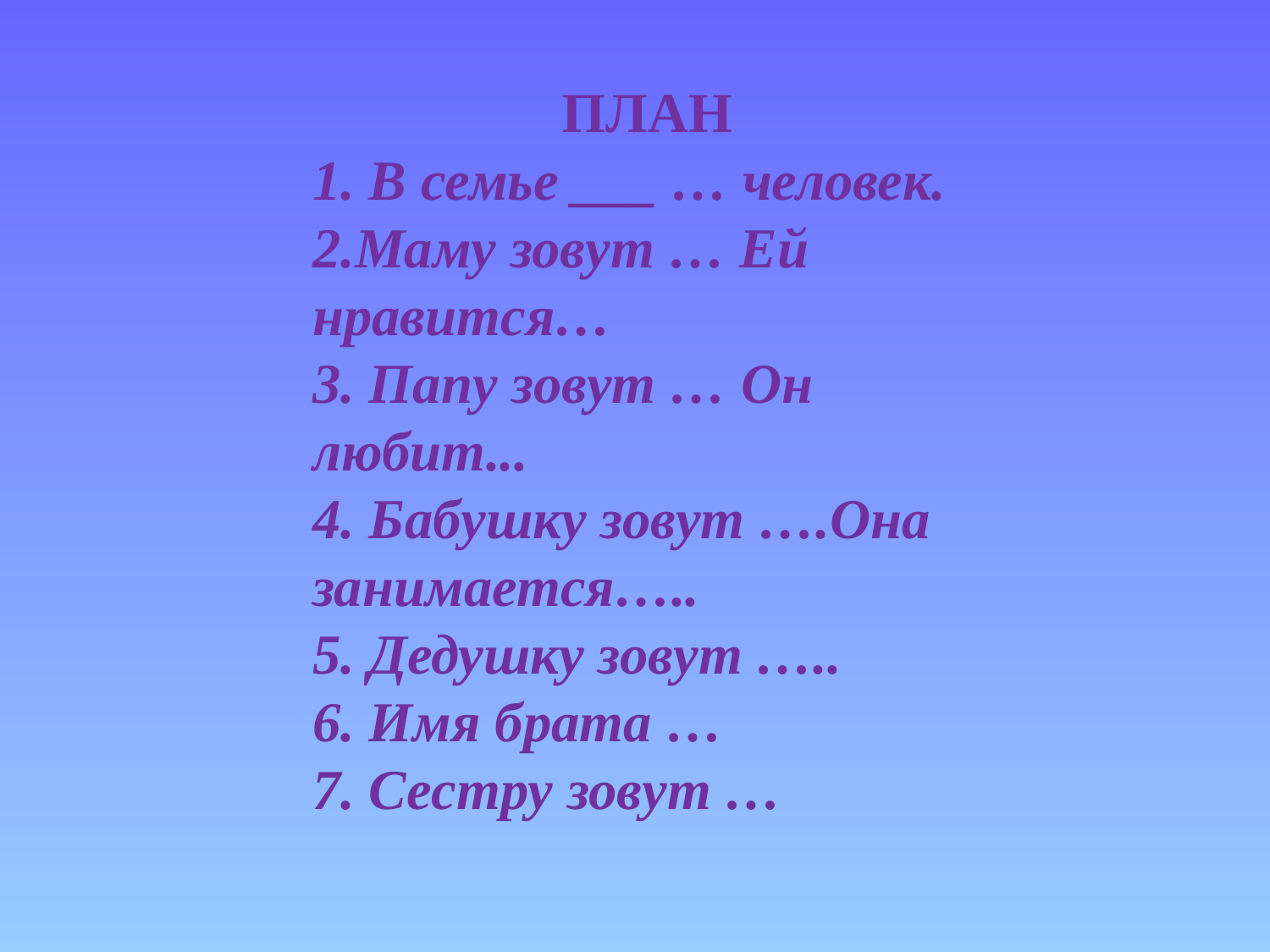

ПЛАН
1. В семье ___ … человек.
2.Маму зовут … Ей нравится…
3. Папу зовут … Он любит...
4. Бабушку зовут ….Она занимается…..
5. Дедушку зовут …..
6. Имя брата …
7. Сестру зовут …